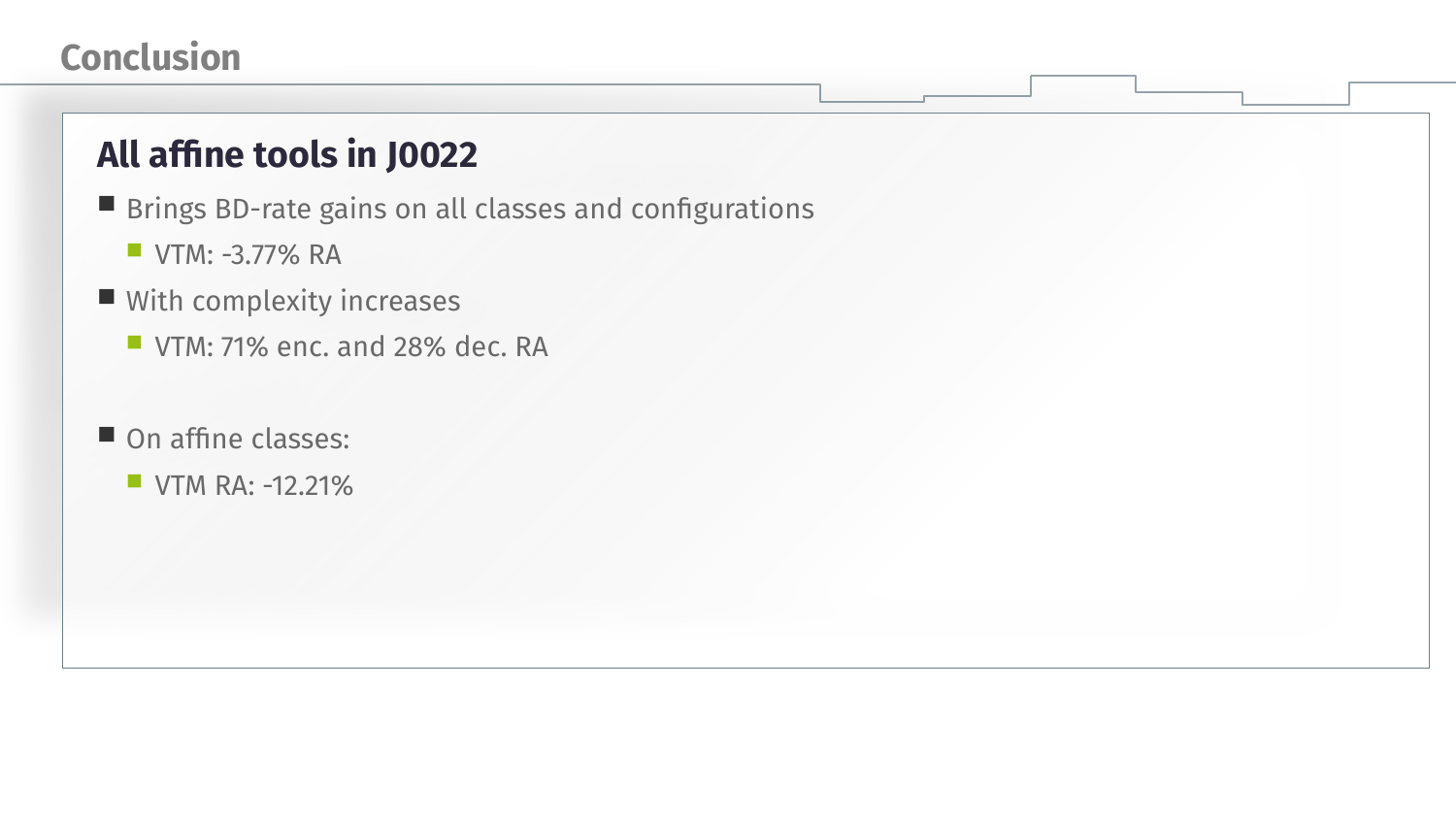

# Conclusion
All affine tools in J0022
Brings BD-rate gains on all classes and configurations
VTM: -3.77% RA
With complexity increases
VTM: 71% enc. and 28% dec. RA

On affine classes:
VTM RA: -12.21%